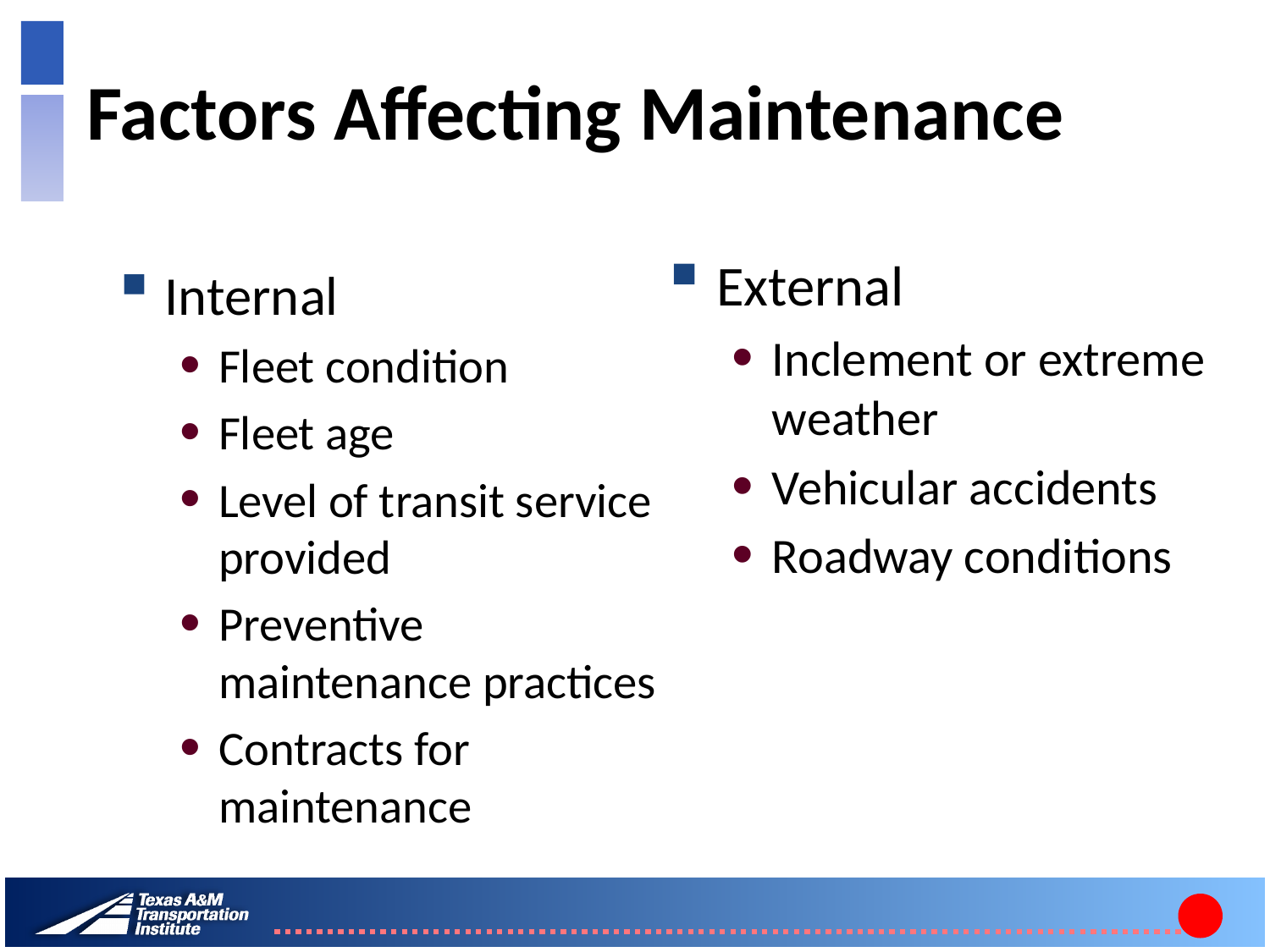

# Factors Affecting Maintenance
External
Inclement or extreme weather
Vehicular accidents
Roadway conditions
Internal
Fleet condition
Fleet age
Level of transit service provided
Preventive maintenance practices
Contracts for maintenance